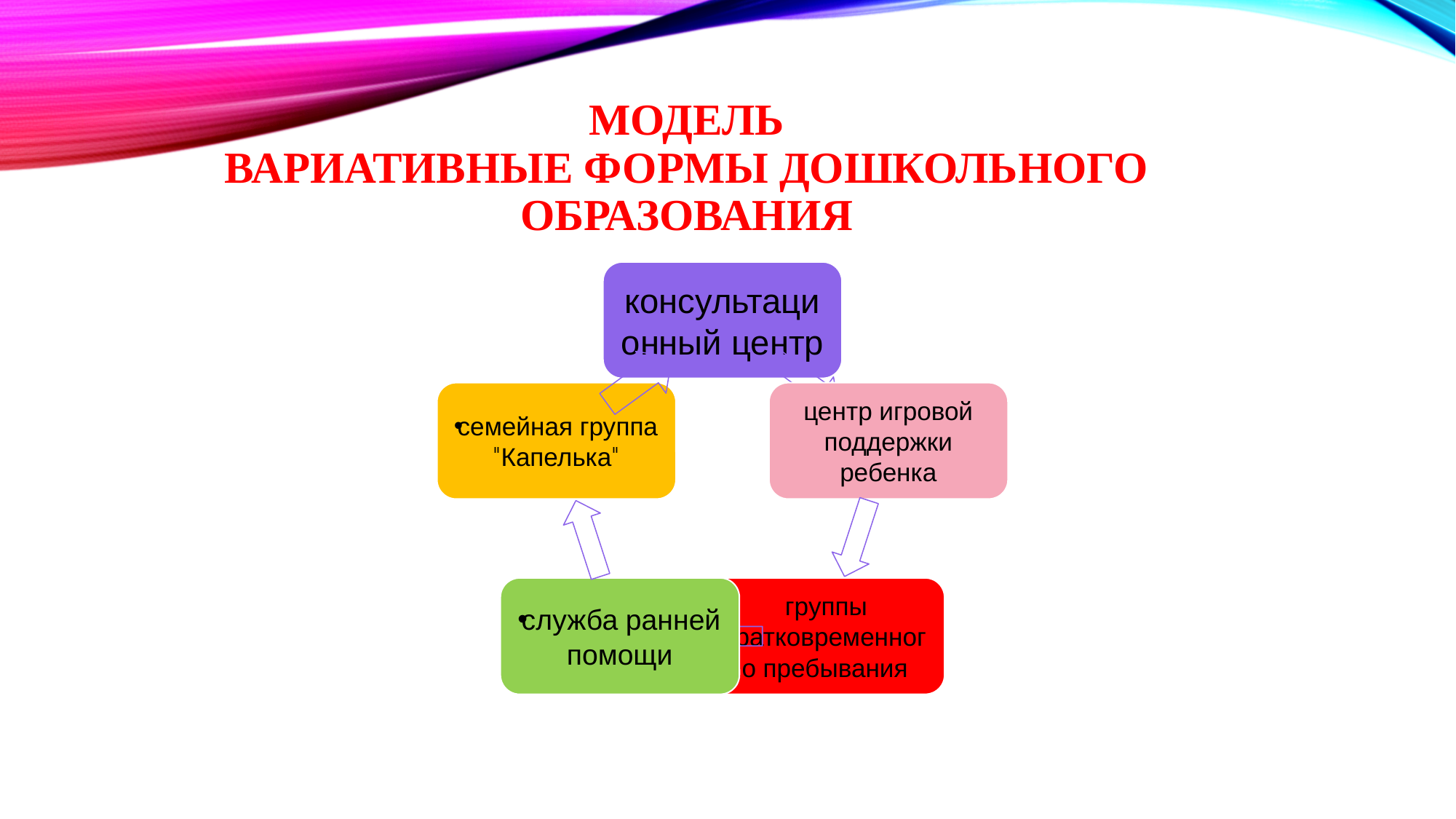

# Модель Вариативные формы дошкольного образования
консультационный центр
центр игровой поддержки ребенка
семейная группа "Капелька"